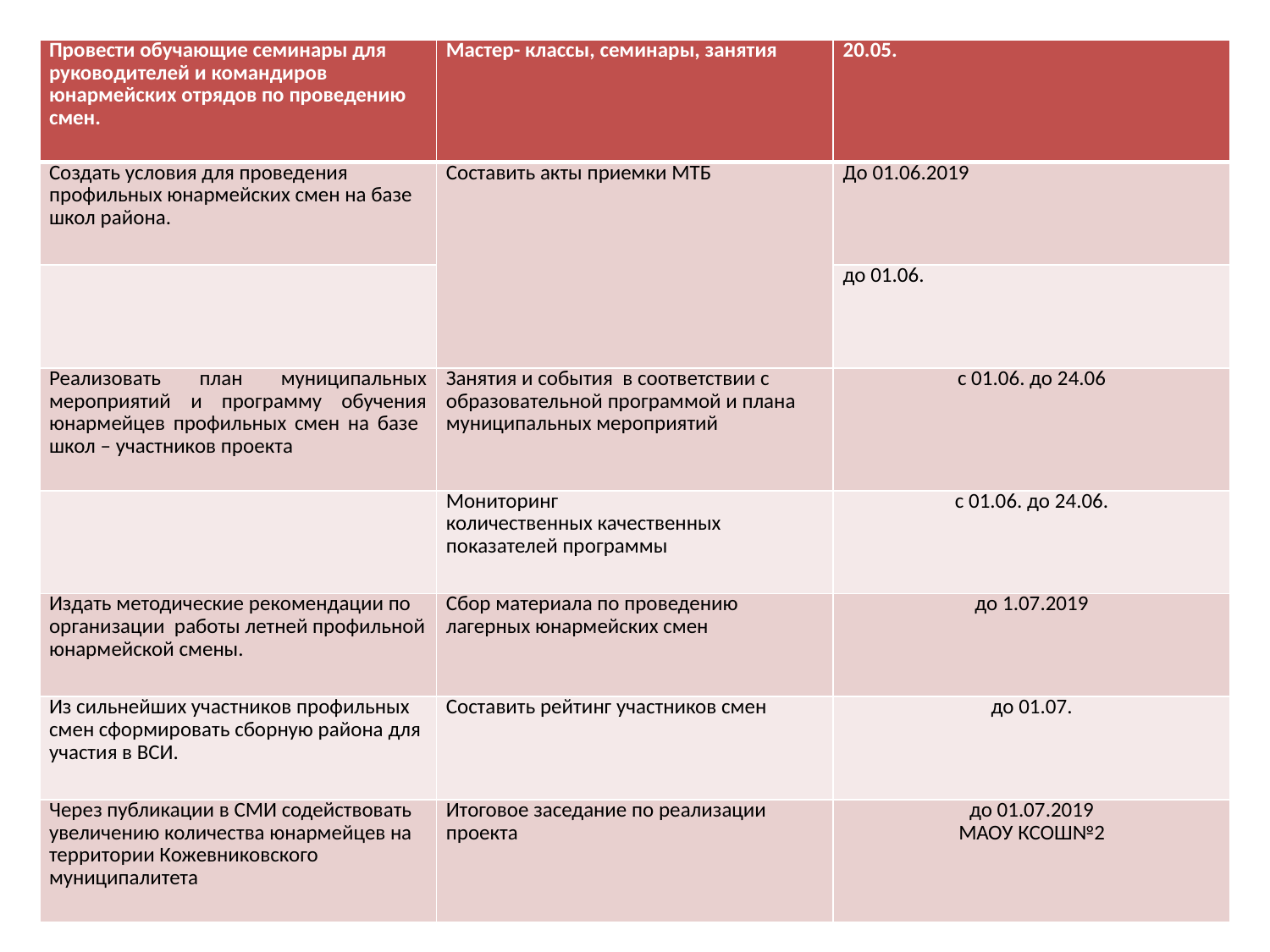

| Провести обучающие семинары для руководителей и командиров юнармейских отрядов по проведению смен. | Мастер- классы, семинары, занятия | 20.05. |
| --- | --- | --- |
| Создать условия для проведения профильных юнармейских смен на базе школ района. | Составить акты приемки МТБ | До 01.06.2019 |
|  |  | до 01.06. |
| Реализовать план муниципальных мероприятий и программу обучения юнармейцев профильных смен на базе школ – участников проекта | Занятия и события в соответствии с образовательной программой и плана муниципальных мероприятий | с 01.06. до 24.06 |
|  | Мониторинг количественных качественных показателей программы | с 01.06. до 24.06. |
| Издать методические рекомендации по организации работы летней профильной юнармейской смены. | Сбор материала по проведению лагерных юнармейских смен | до 1.07.2019 |
| Из сильнейших участников профильных смен сформировать сборную района для участия в ВСИ. | Составить рейтинг участников смен | до 01.07. |
| Через публикации в СМИ содействовать увеличению количества юнармейцев на территории Кожевниковского муниципалитета | Итоговое заседание по реализации проекта | до 01.07.2019 МАОУ КСОШ№2 |